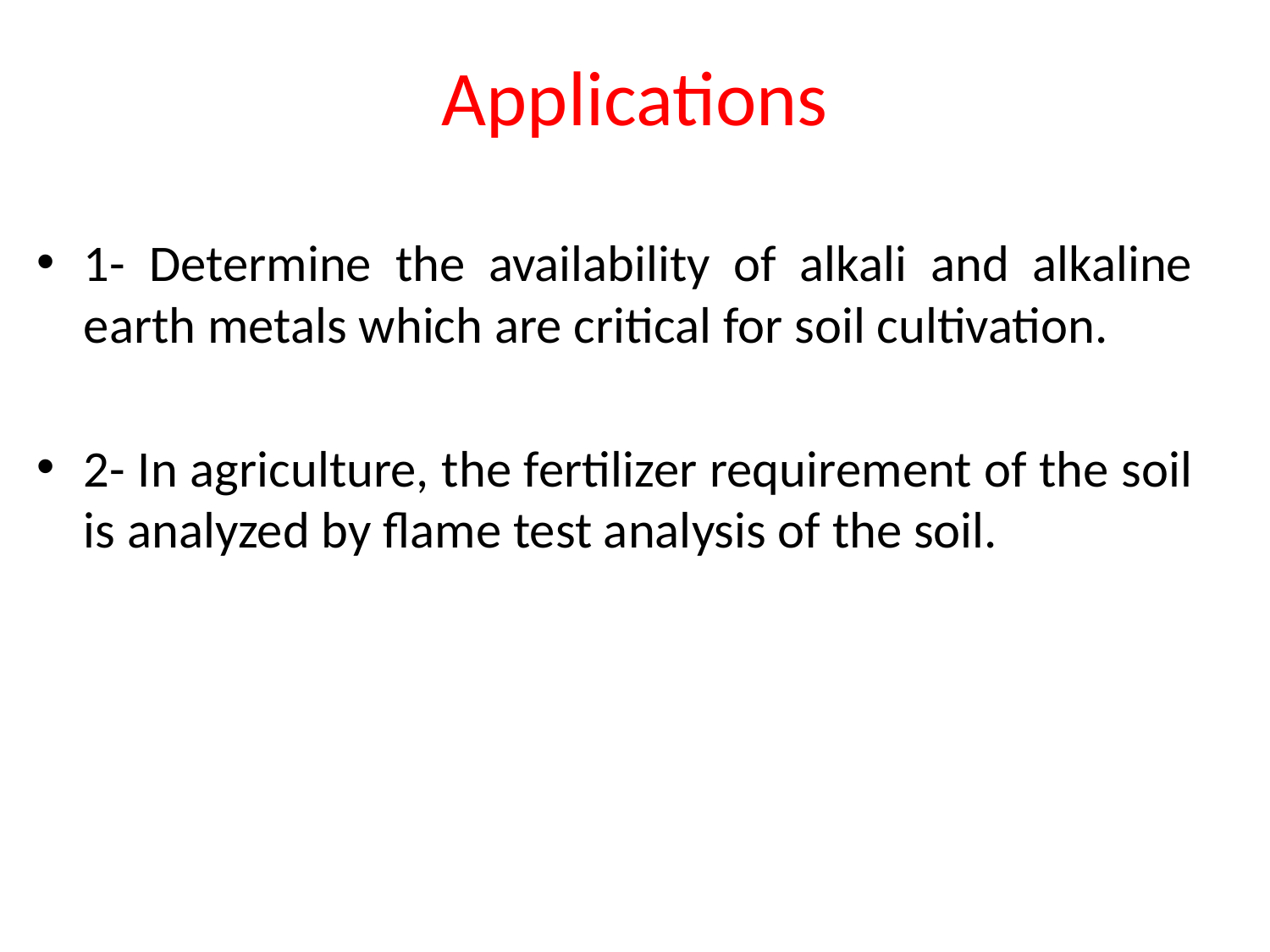

# Applications
1- Determine the availability of alkali and alkaline earth metals which are critical for soil cultivation.

2- In agriculture, the fertilizer requirement of the soil is analyzed by flame test analysis of the soil.